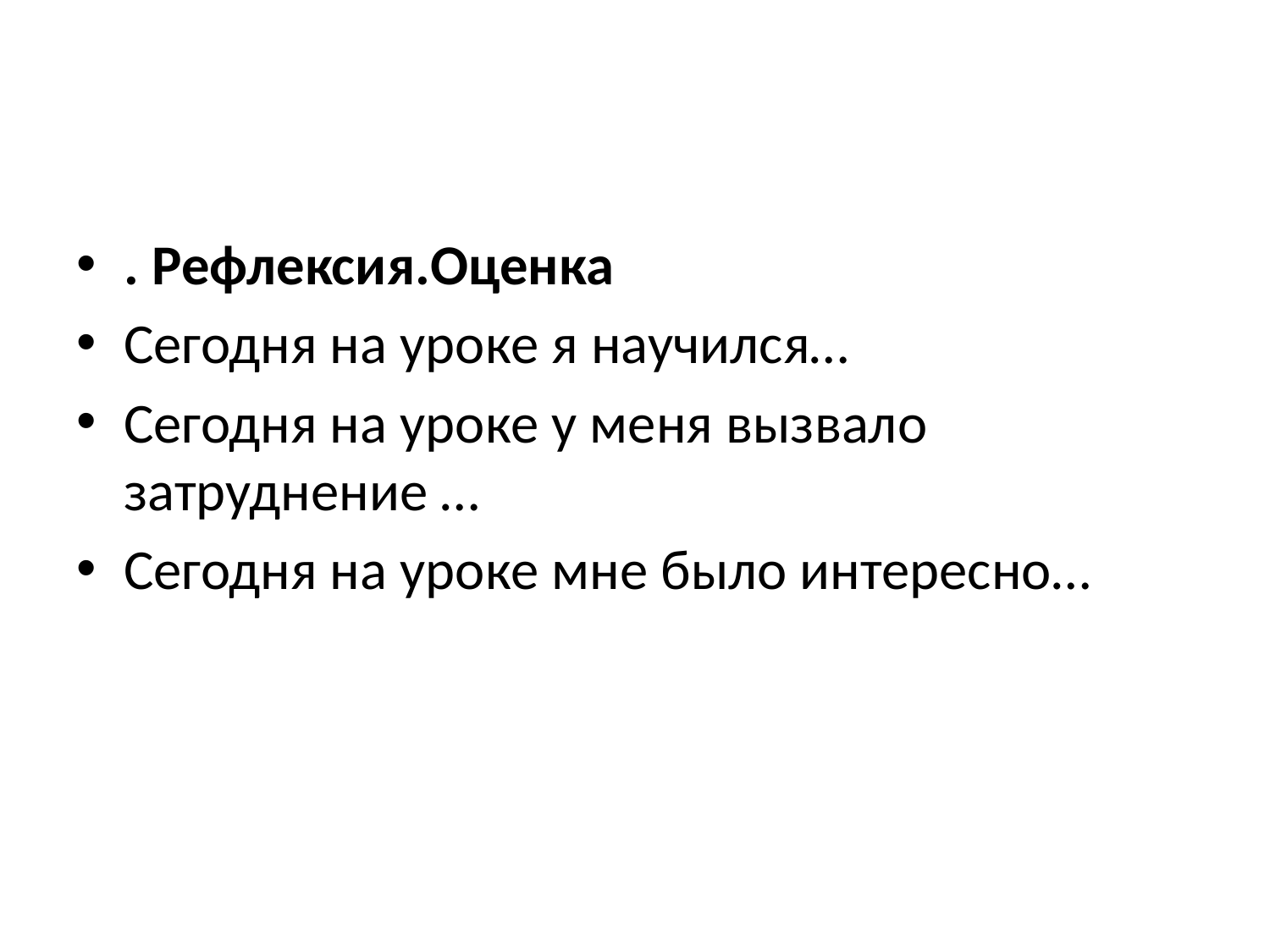

#
. Рефлексия.Оценка
Сегодня на уроке я научился…
Сегодня на уроке у меня вызвало затруднение …
Сегодня на уроке мне было интересно…